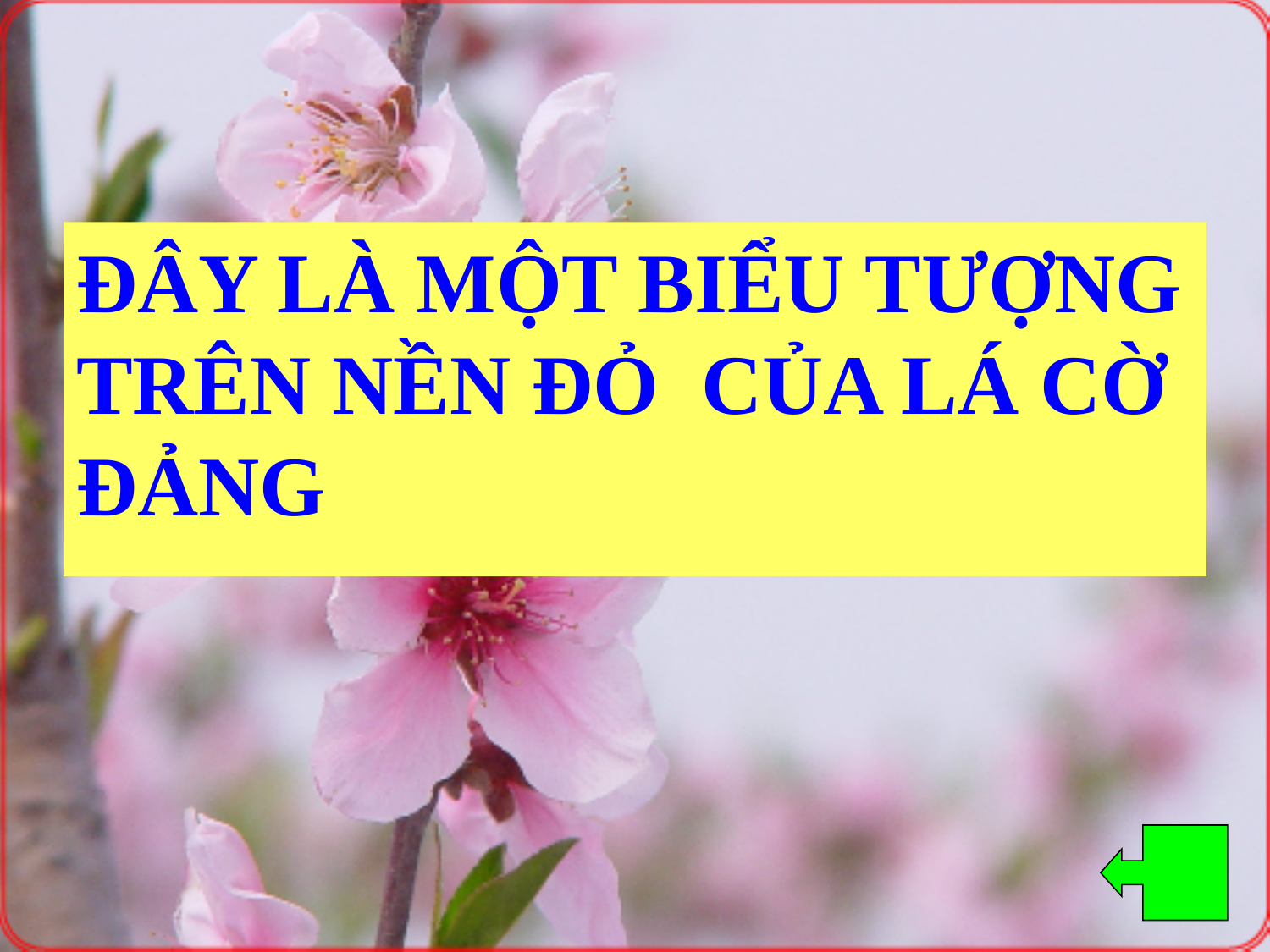

ĐÂY LÀ MỘT BIỂU TƯỢNG TRÊN NỀN ĐỎ  CỦA LÁ CỜ  ĐẢNG